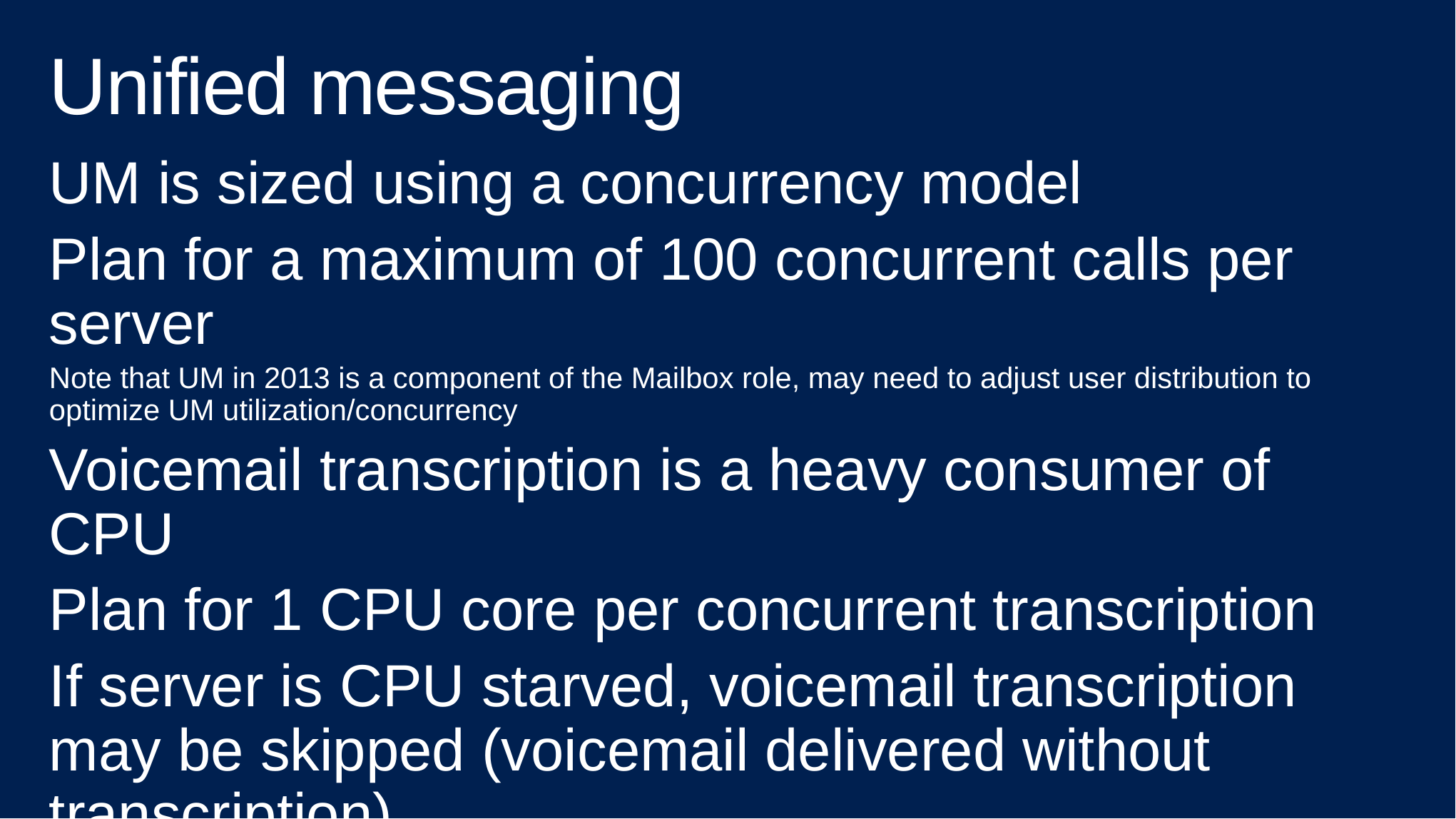

# Unified messaging
UM is sized using a concurrency model
Plan for a maximum of 100 concurrent calls per server
Note that UM in 2013 is a component of the Mailbox role, may need to adjust user distribution to optimize UM utilization/concurrency
Voicemail transcription is a heavy consumer of CPU
Plan for 1 CPU core per concurrent transcription
If server is CPU starved, voicemail transcription may be skipped (voicemail delivered without transcription)